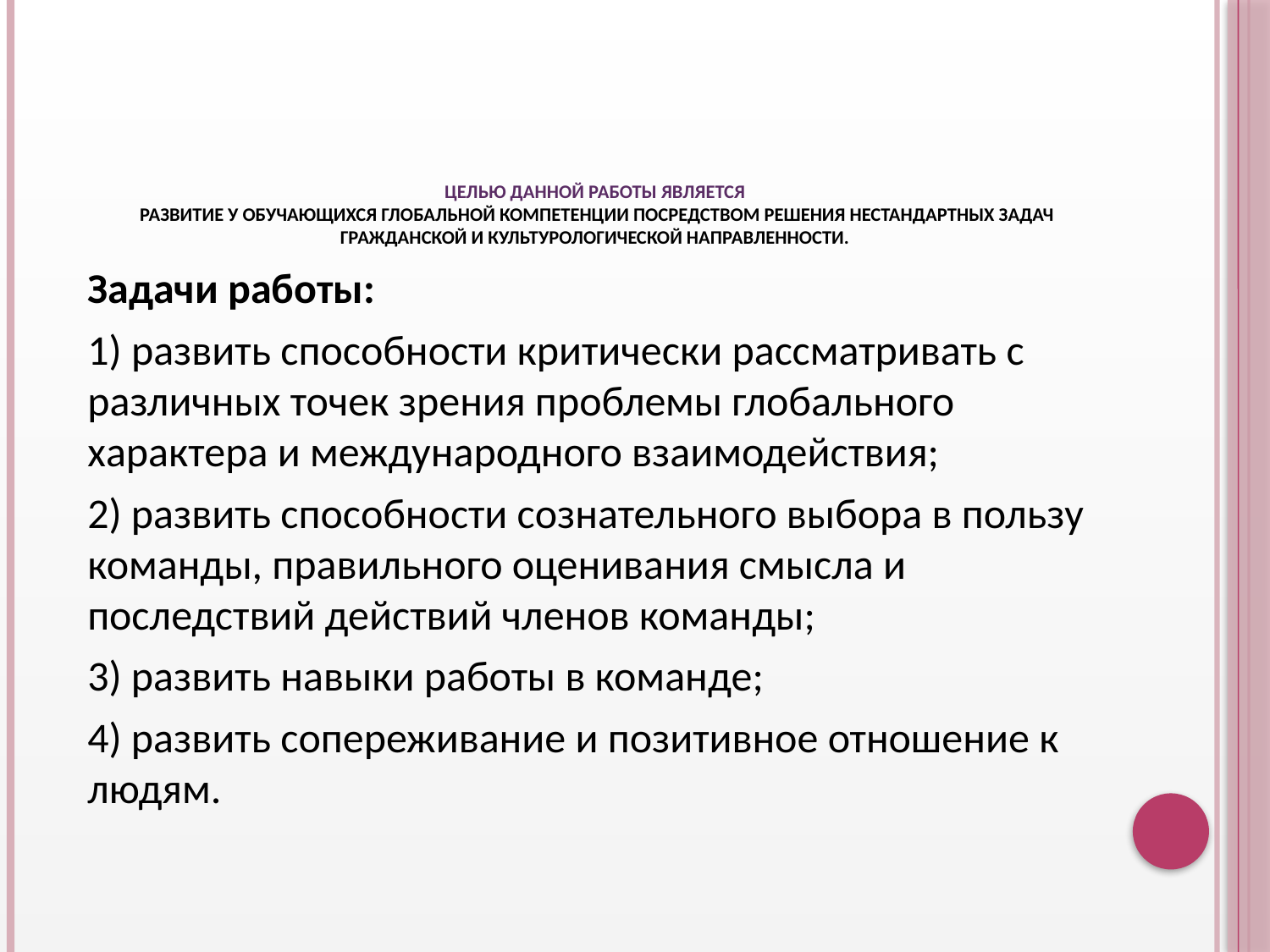

# Целью данной работы является развитие у обучающихся глобальной компетенции посредством решения нестандартных задач гражданской и культурологической направленности.
Задачи работы:
1) развить способности критически рассматривать с различных точек зрения проблемы глобального характера и международного взаимодействия;
2) развить способности сознательного выбора в пользу команды, правильного оценивания смысла и последствий действий членов команды;
3) развить навыки работы в команде;
4) развить сопереживание и позитивное отношение к людям.